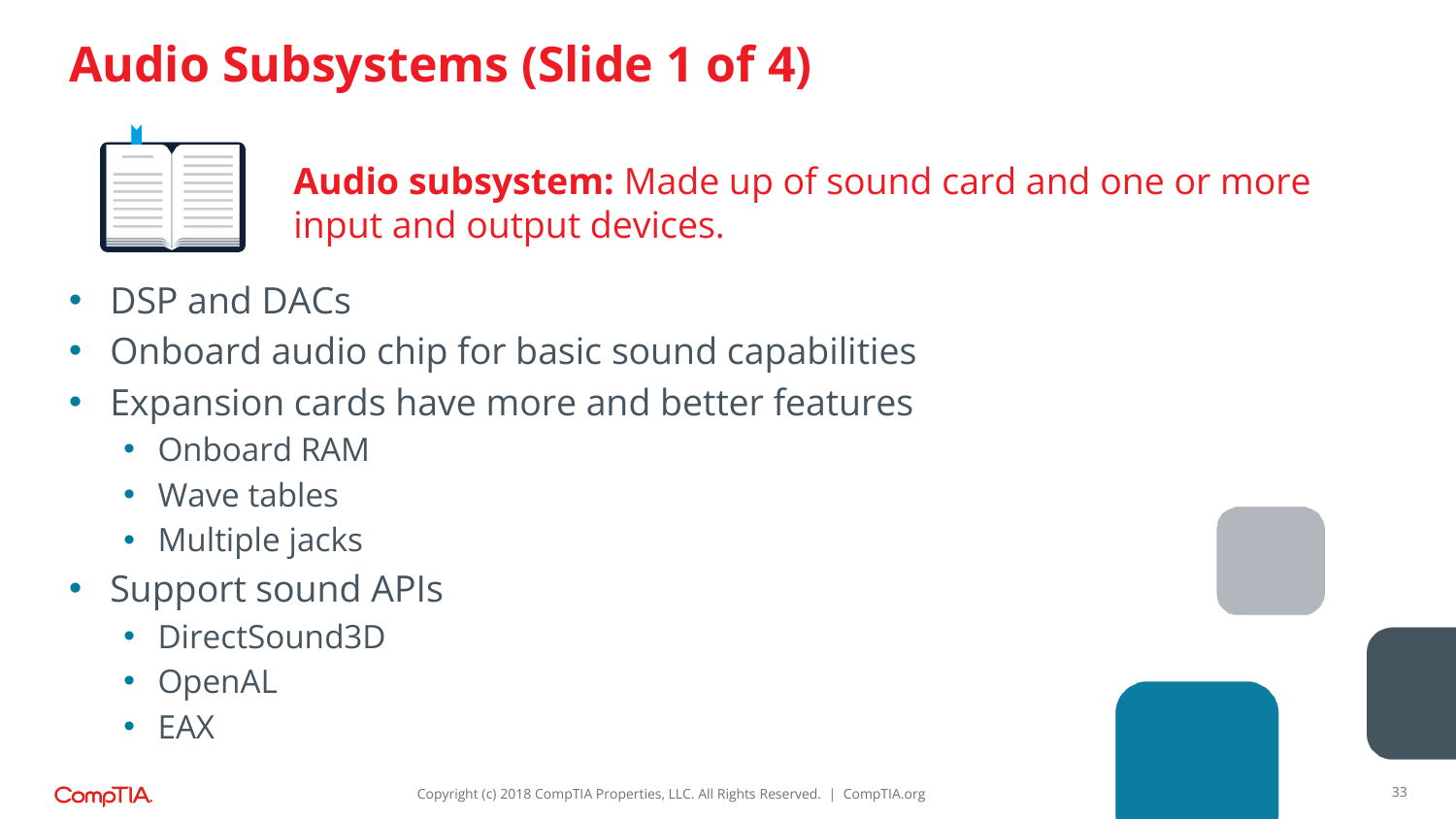

# Audio Subsystems (Slide 1 of 4)
Audio subsystem: Made up of sound card and one or more input and output devices.
DSP and DACs
Onboard audio chip for basic sound capabilities
Expansion cards have more and better features
Onboard RAM
Wave tables
Multiple jacks
Support sound APIs
DirectSound3D
OpenAL
EAX
33